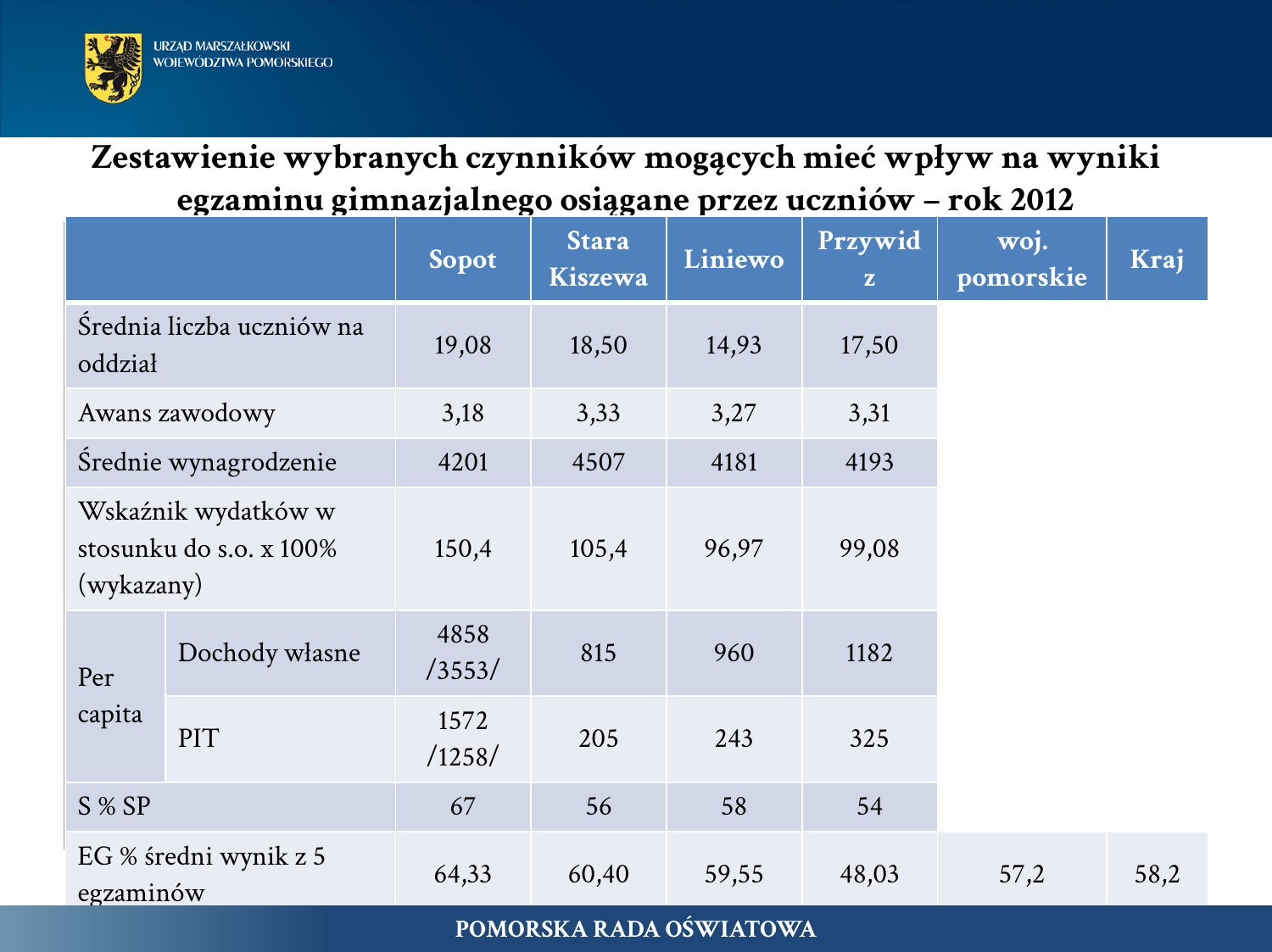

# Zestawienie wybranych czynników mogących mieć wpływ na wyniki egzaminu gimnazjalnego osiągane przez uczniów – rok 2012
|  |  | Sopot | Stara Kiszewa | Liniewo | Przywidz | woj. pomorskie | Kraj |
| --- | --- | --- | --- | --- | --- | --- | --- |
| Średnia liczba uczniów na oddział |  | 19,08 | 18,50 | 14,93 | 17,50 |  |  |
| Awans zawodowy |  | 3,18 | 3,33 | 3,27 | 3,31 |  |  |
| Średnie wynagrodzenie |  | 4201 | 4507 | 4181 | 4193 |  |  |
| Wskaźnik wydatków w stosunku do s.o. x 100% (wykazany) |  | 150,4 | 105,4 | 96,97 | 99,08 |  |  |
| Per capita | Dochody własne | 4858 /3553/ | 815 | 960 | 1182 |  |  |
|  | PIT | 1572 /1258/ | 205 | 243 | 325 |  |  |
| S % SP |  | 67 | 56 | 58 | 54 |  |  |
| EG % średni wynik z 5 egzaminów |  | 64,33 | 60,40 | 59,55 | 48,03 | 57,2 | 58,2 |

POMORSKA RADA OŚWIATOWA

POMORSKA RADA OŚWIATOWA